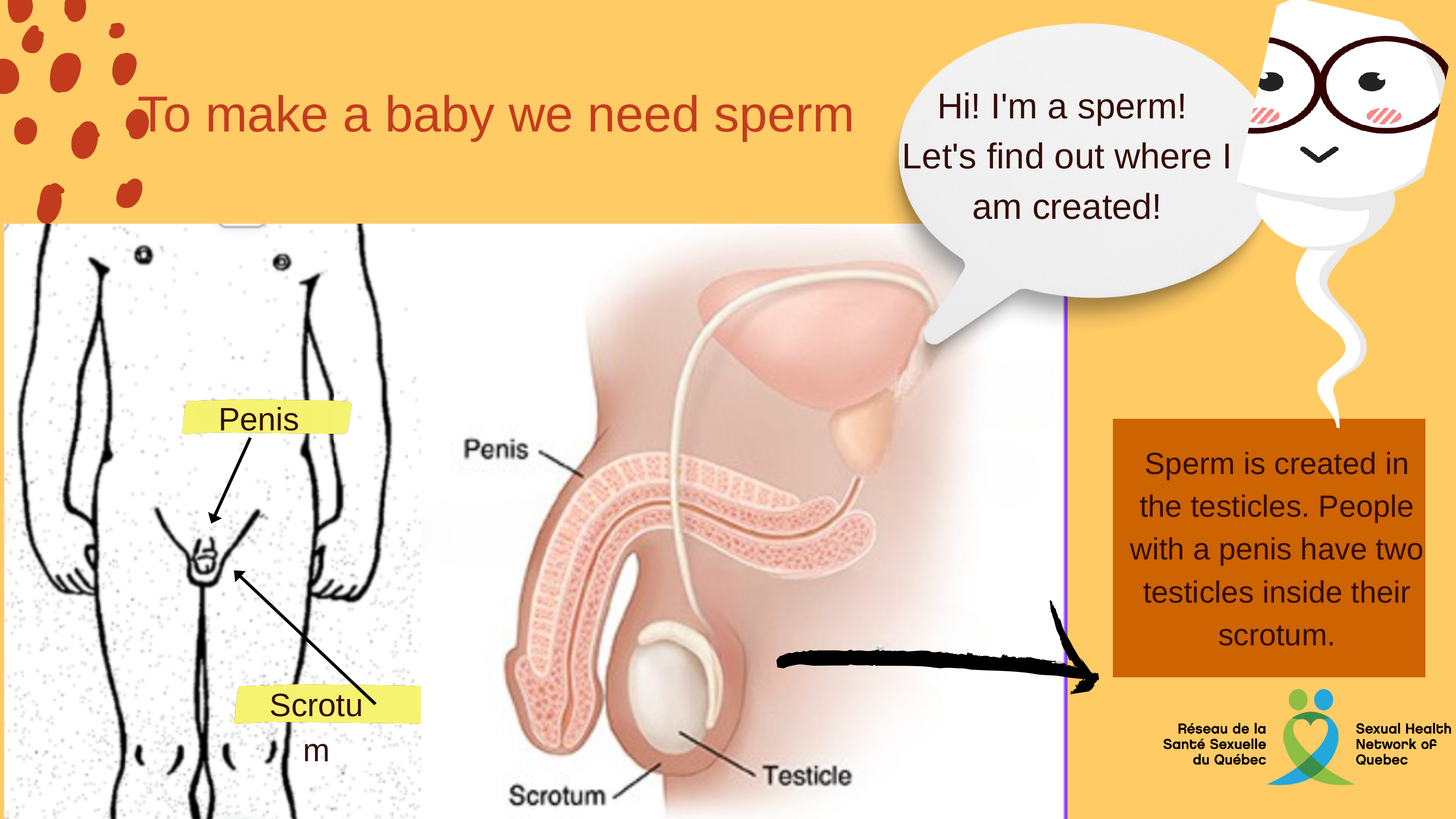

To make a baby we need sperm
Hi! I'm a sperm!
Let's find out where I am created!

Penis

Sperm is created in the testicles. People with a penis have two testicles inside their scrotum.

Scrotum